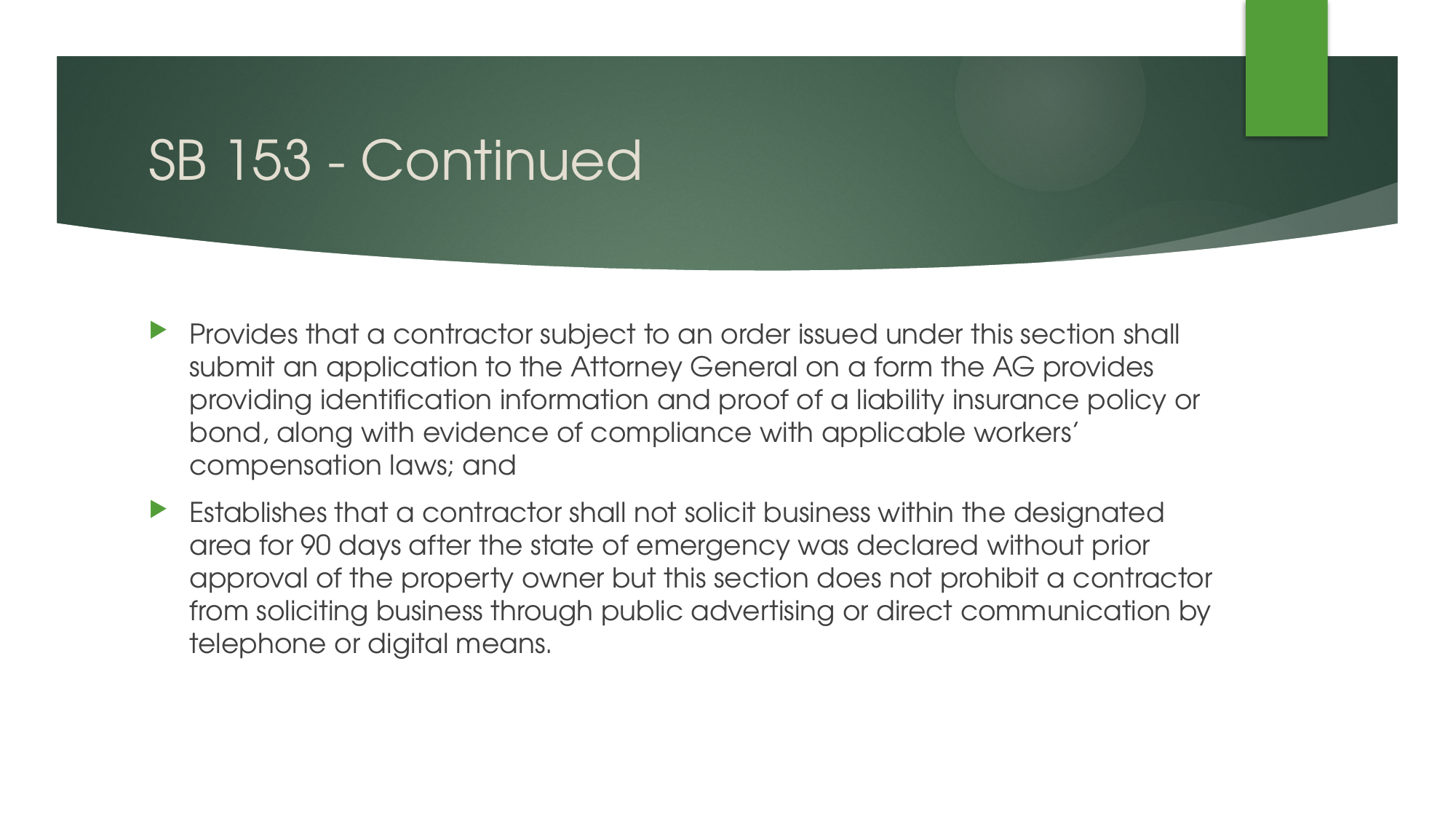

# SB 153 - Continued
Provides that a contractor subject to an order issued under this section shall submit an application to the Attorney General on a form the AG provides providing identification information and proof of a liability insurance policy or bond, along with evidence of compliance with applicable workers’ compensation laws; and
Establishes that a contractor shall not solicit business within the designated area for 90 days after the state of emergency was declared without prior approval of the property owner but this section does not prohibit a contractor from soliciting business through public advertising or direct communication by telephone or digital means.